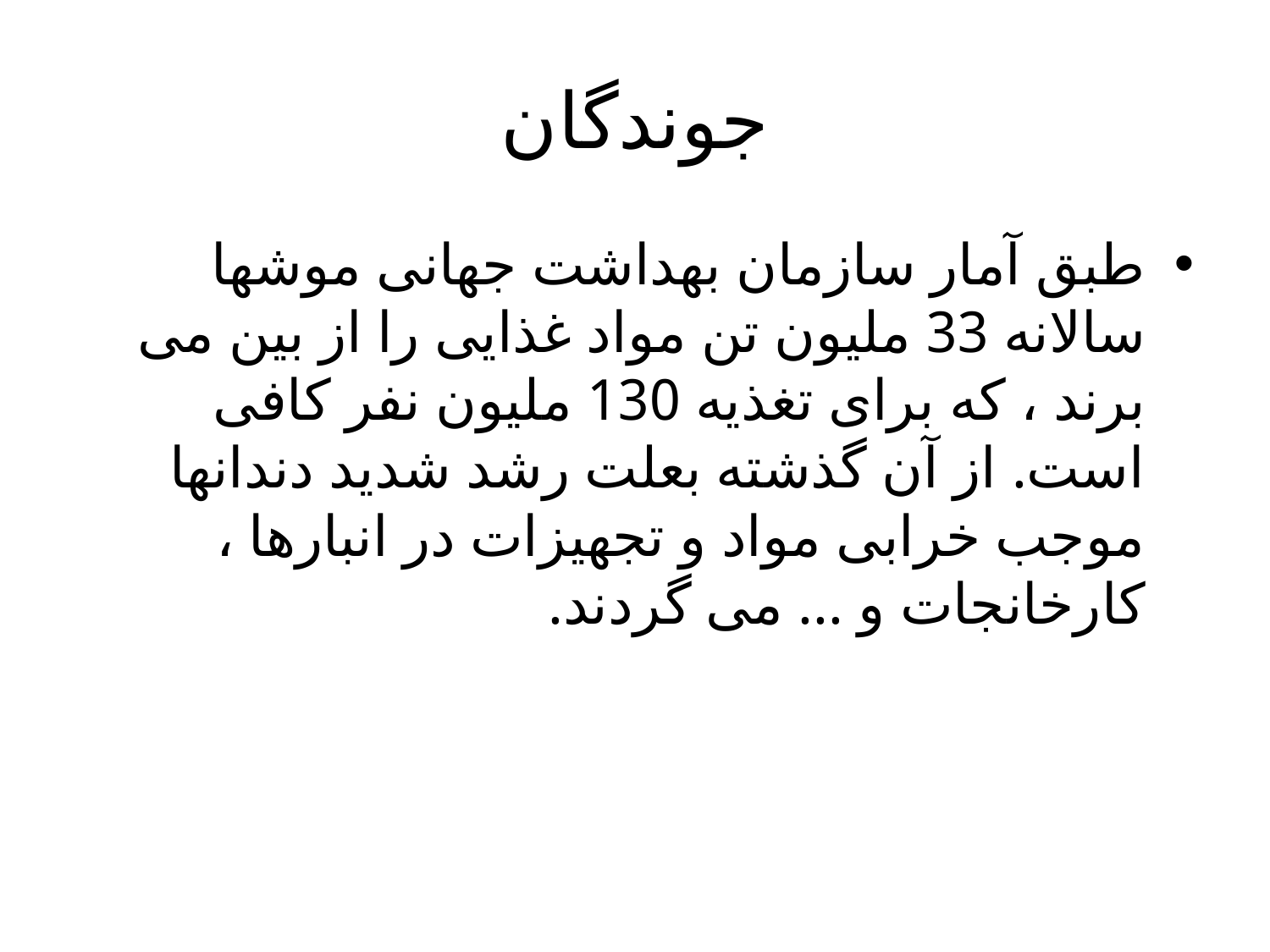

# جوندگان
طبق آمار سازمان بهداشت جهانی موشها سالانه 33 ملیون تن مواد غذایی را از بین می برند ، كه برای تغذیه 130 ملیون نفر كافی است. از آن گذشته بعلت رشد شدید دندانها موجب خرابی مواد و تجهیزات در انبارها ، كارخانجات و ... می گردند.